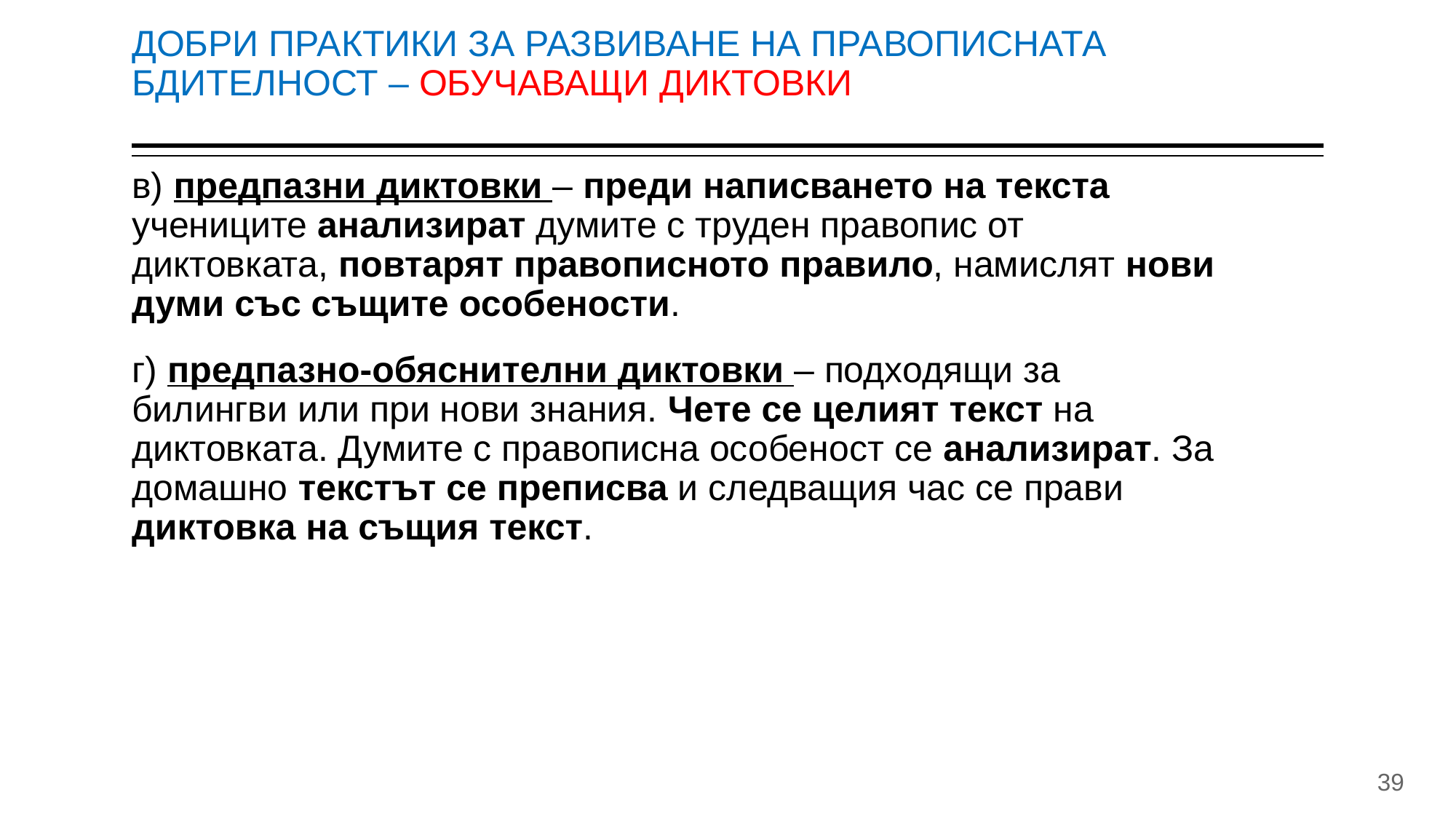

# ДОБРИ ПРАКТИКИ ЗА РАЗВИВАНЕ НА ПРАВОПИСНАТА БДИТЕЛНОСТ – ОБУЧАВАЩИ ДИКТОВКИ
в) предпазни диктовки – преди написването на текста учениците анализират думите с труден правопис от диктовката, повтарят правописното правило, намислят нови думи със същите особености.
г) предпазно-обяснителни диктовки – подходящи за билингви или при нови знания. Чете се целият текст на диктовката. Думите с правописна особеност се анализират. За домашно текстът се преписва и следващия час се прави диктовка на същия текст.

39